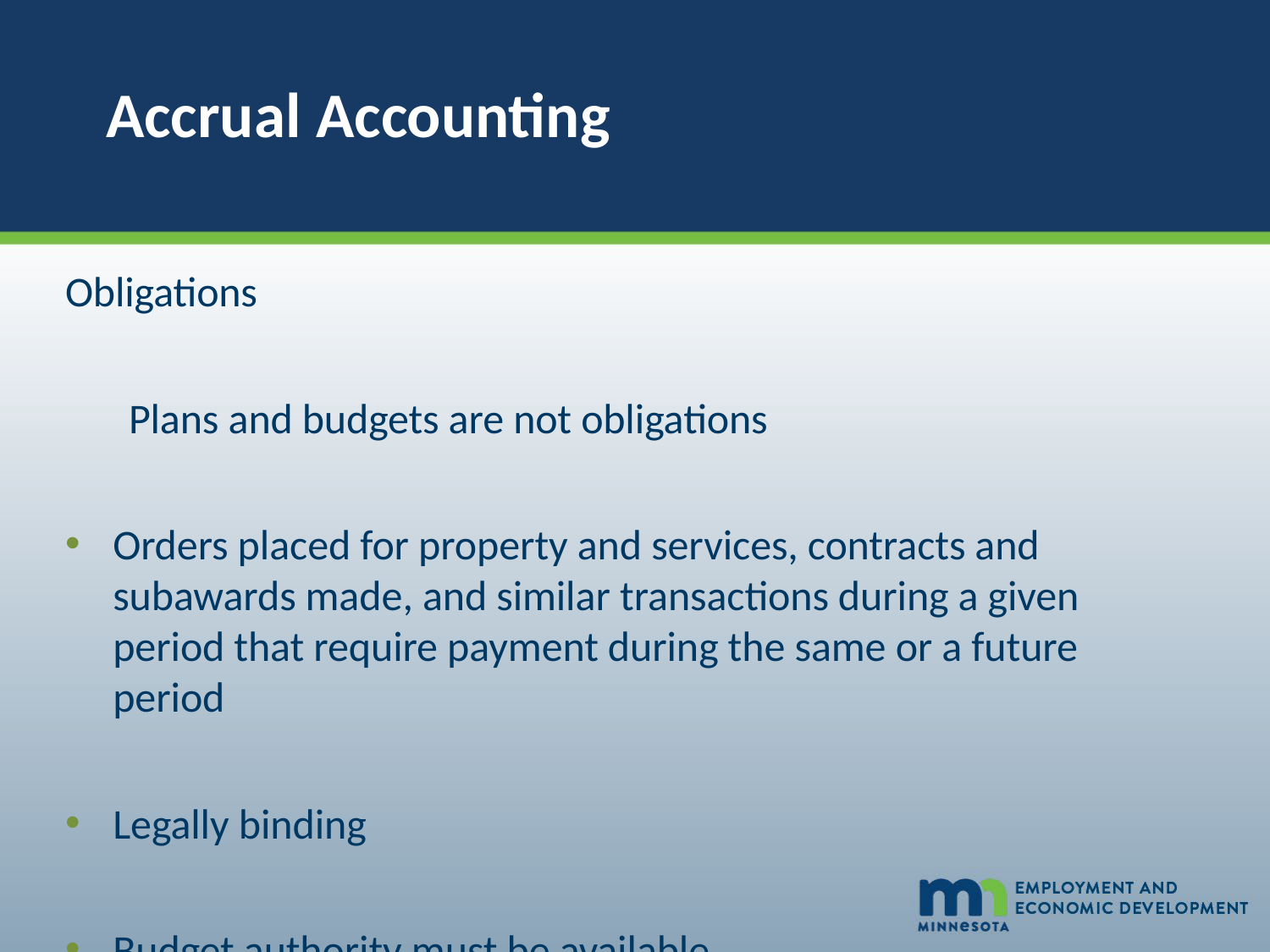

# Accrual Accounting
Obligations

Plans and budgets are not obligations

Orders placed for property and services, contracts and subawards made, and similar transactions during a given period that require payment during the same or a future period

Legally binding

Budget authority must be available